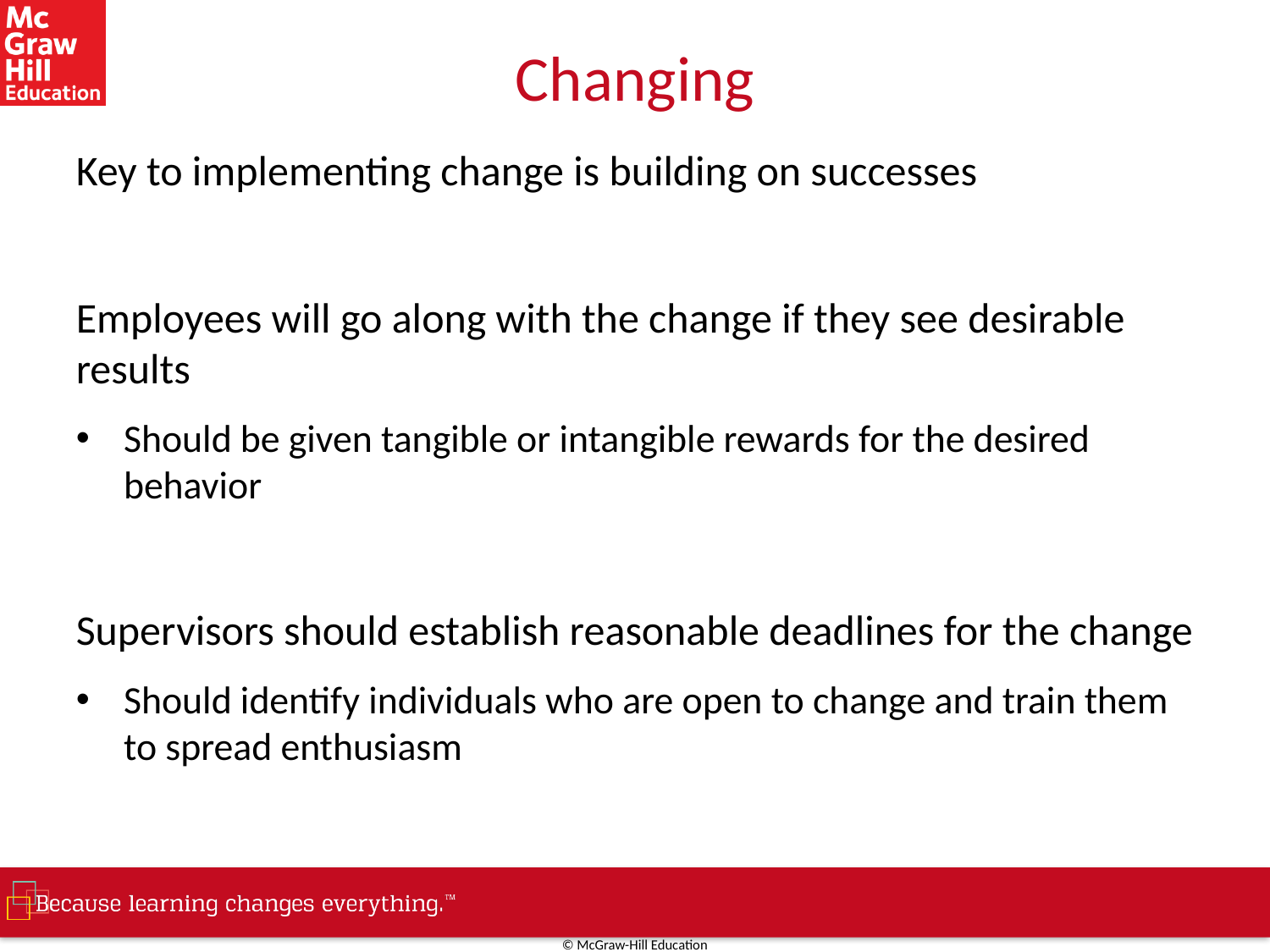

# Changing
Key to implementing change is building on successes

Employees will go along with the change if they see desirable results
Should be given tangible or intangible rewards for the desired behavior

Supervisors should establish reasonable deadlines for the change
Should identify individuals who are open to change and train them to spread enthusiasm